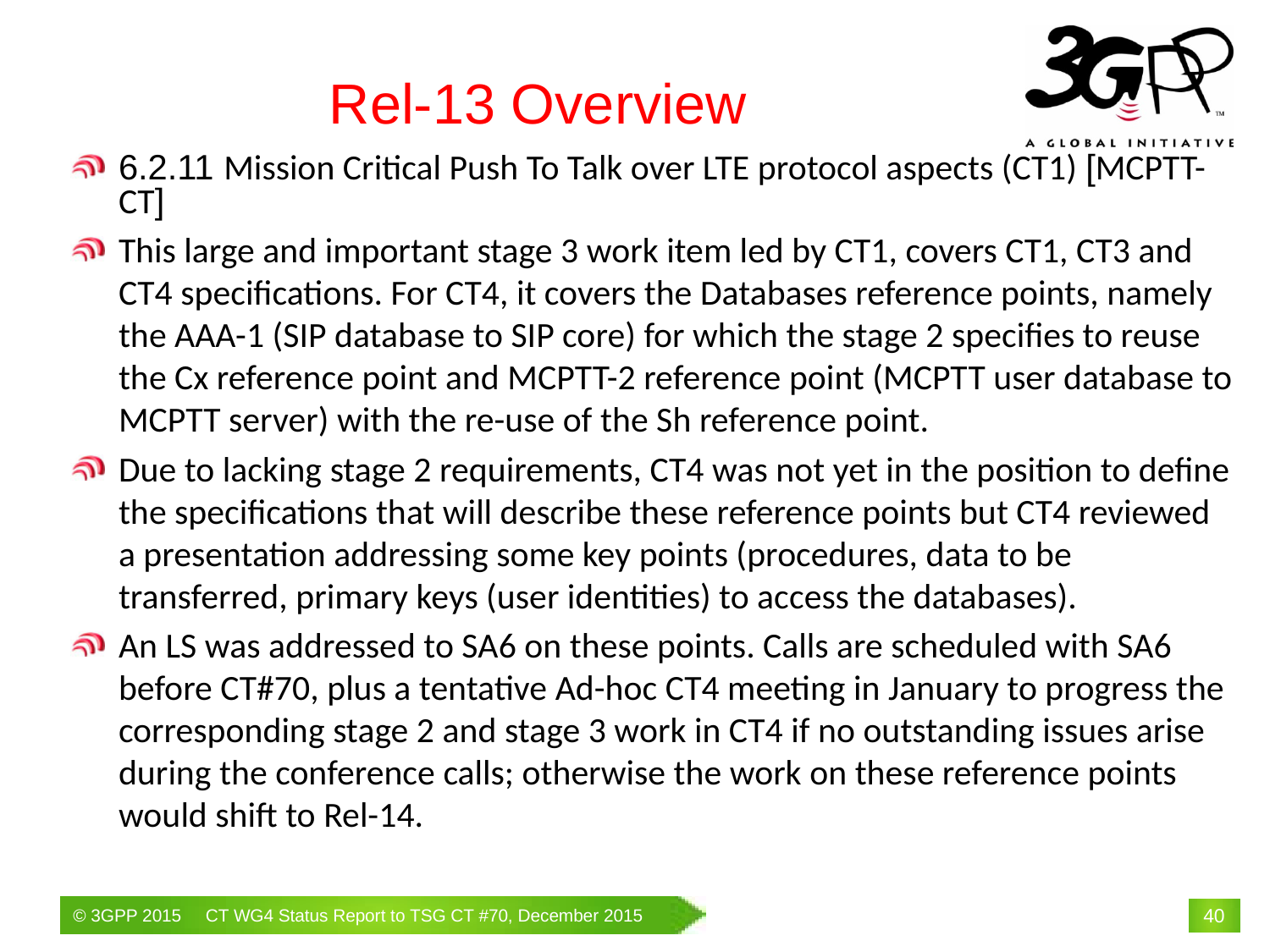

# Rel-13 Overview
6.2.11 Mission Critical Push To Talk over LTE protocol aspects (CT1) [MCPTT-CT]
This large and important stage 3 work item led by CT1, covers CT1, CT3 and CT4 specifications. For CT4, it covers the Databases reference points, namely the AAA-1 (SIP database to SIP core) for which the stage 2 specifies to reuse the Cx reference point and MCPTT-2 reference point (MCPTT user database to MCPTT server) with the re-use of the Sh reference point.
Due to lacking stage 2 requirements, CT4 was not yet in the position to define the specifications that will describe these reference points but CT4 reviewed a presentation addressing some key points (procedures, data to be transferred, primary keys (user identities) to access the databases).
An LS was addressed to SA6 on these points. Calls are scheduled with SA6 before CT#70, plus a tentative Ad-hoc CT4 meeting in January to progress the corresponding stage 2 and stage 3 work in CT4 if no outstanding issues arise during the conference calls; otherwise the work on these reference points would shift to Rel-14.